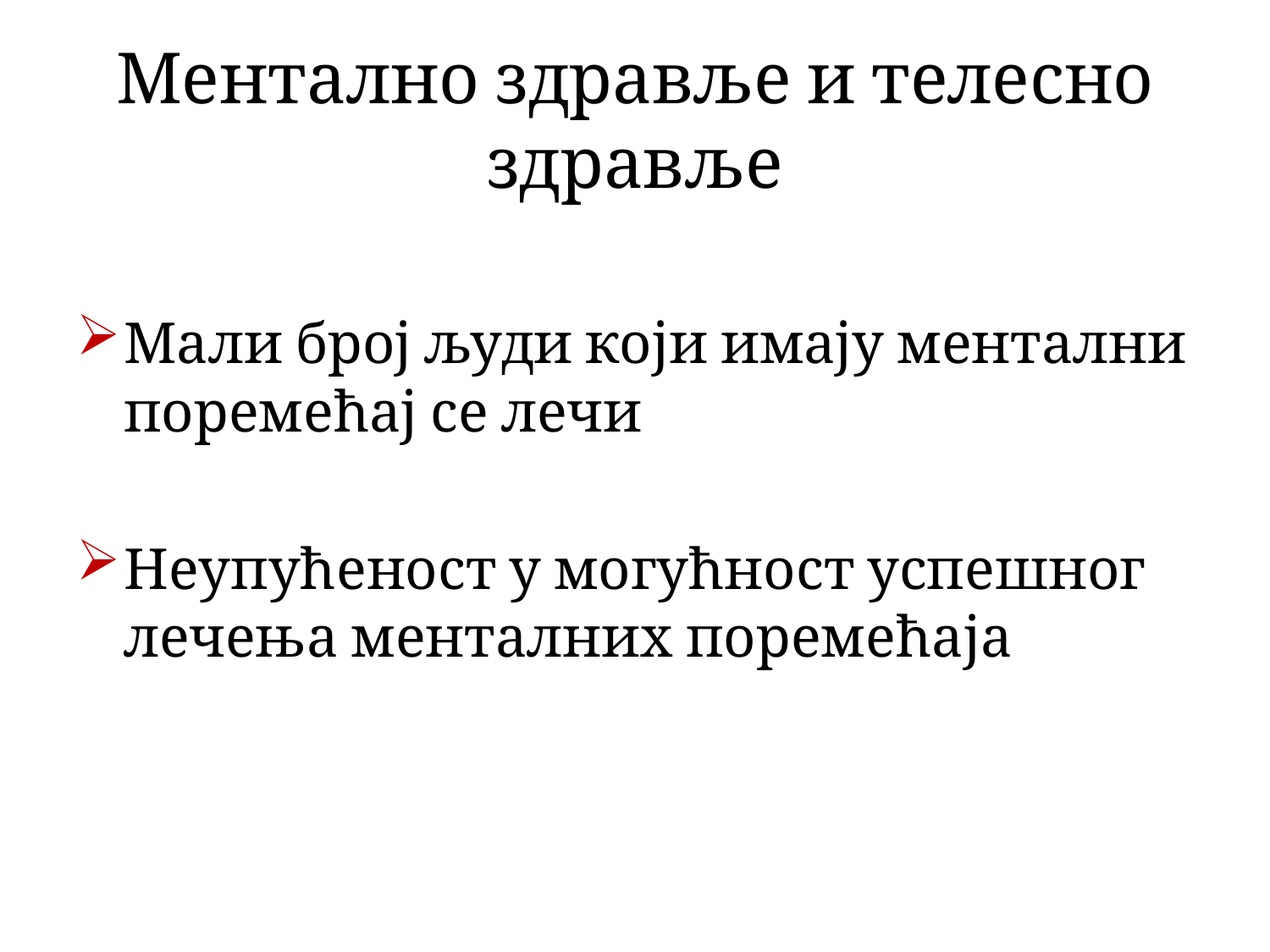

# Ментално здравље и телесно здравље

Мали број људи који имају ментални поремећај се лечи

Неупућеност у могућност успешног лечења менталних поремећаја